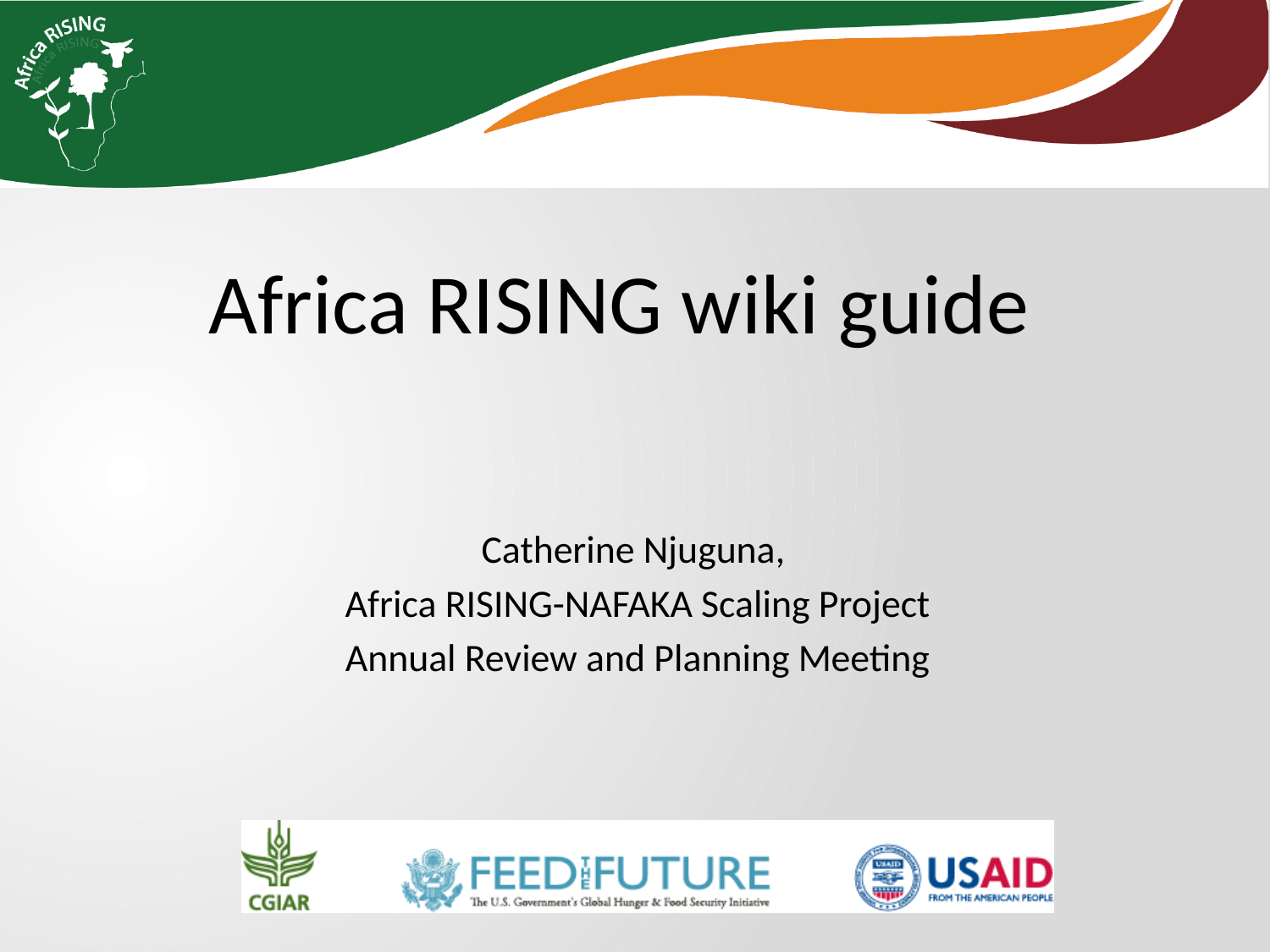

Africa RISING wiki guide
Catherine Njuguna,
Africa RISING-NAFAKA Scaling Project
Annual Review and Planning Meeting